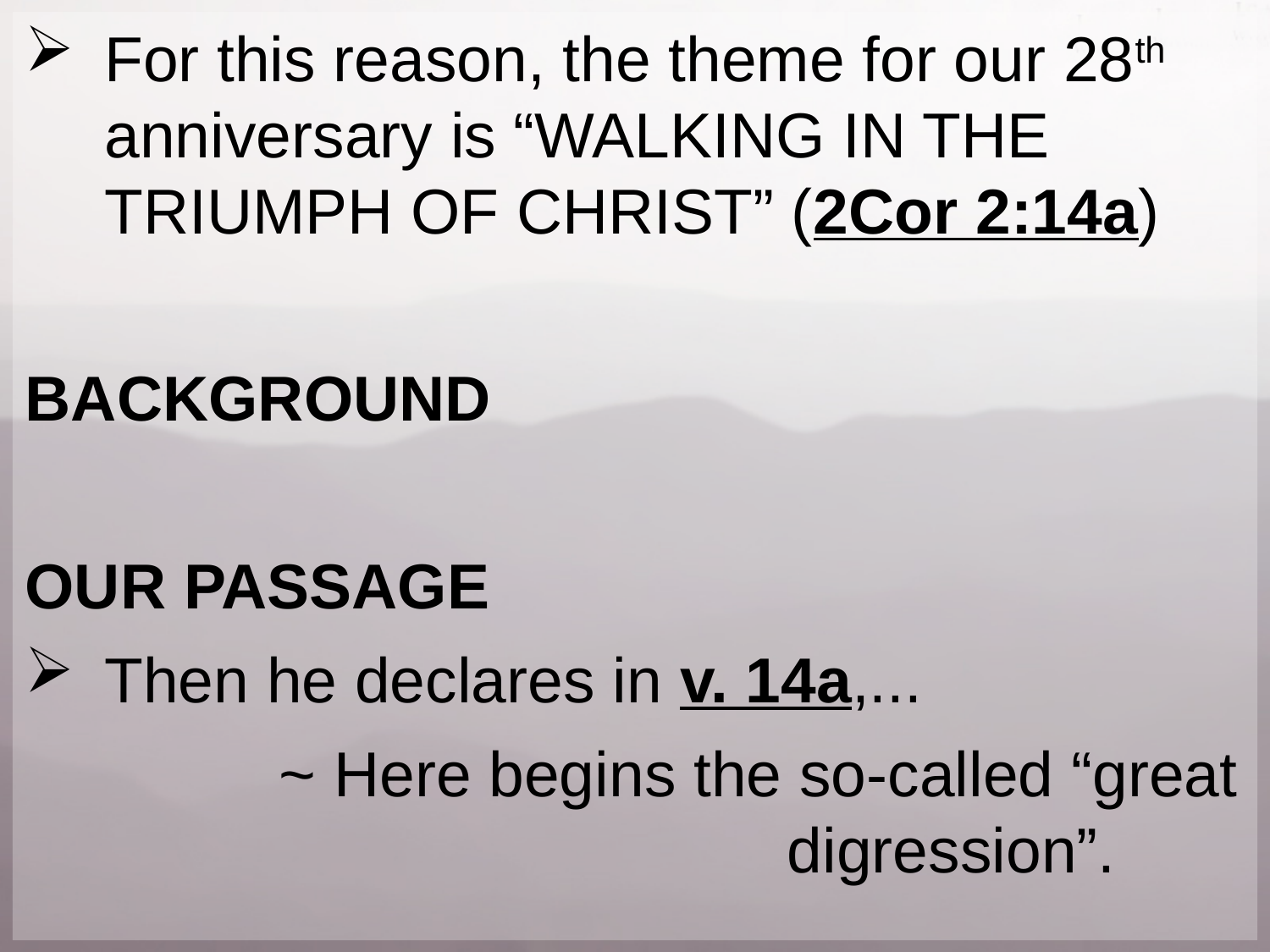

For this reason, the theme for our 28th anniversary is “WALKING IN THE TRIUMPH OF CHRIST” (2Cor 2:14a)

BACKGROUND

OUR PASSAGE
Then he declares in v. 14a,...
		~ Here begins the so-called “great 						digression”.